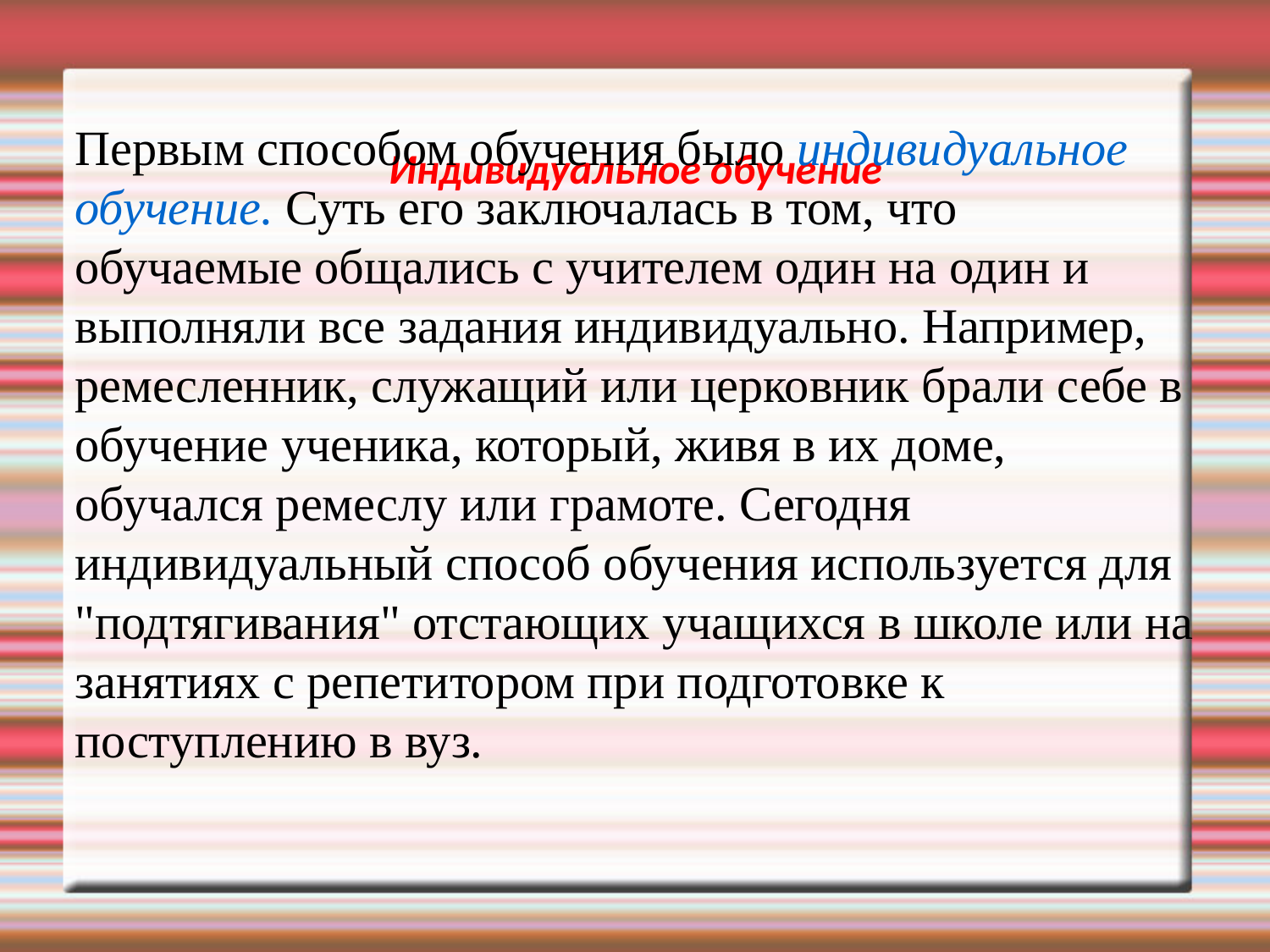

Индивидуальное обучение
Первым способом обучения было индивидуальное обучение. Суть его заключалась в том, что обучаемые общались с учителем один на один и выполняли все задания индивидуально. Например, ремесленник, служащий или церковник брали себе в обучение ученика, который, живя в их доме, обучался ремеслу или грамоте. Сегодня индивидуальный способ обучения используется для "подтягивания" отстающих учащихся в школе или на занятиях с репетитором при подготовке к поступлению в вуз.